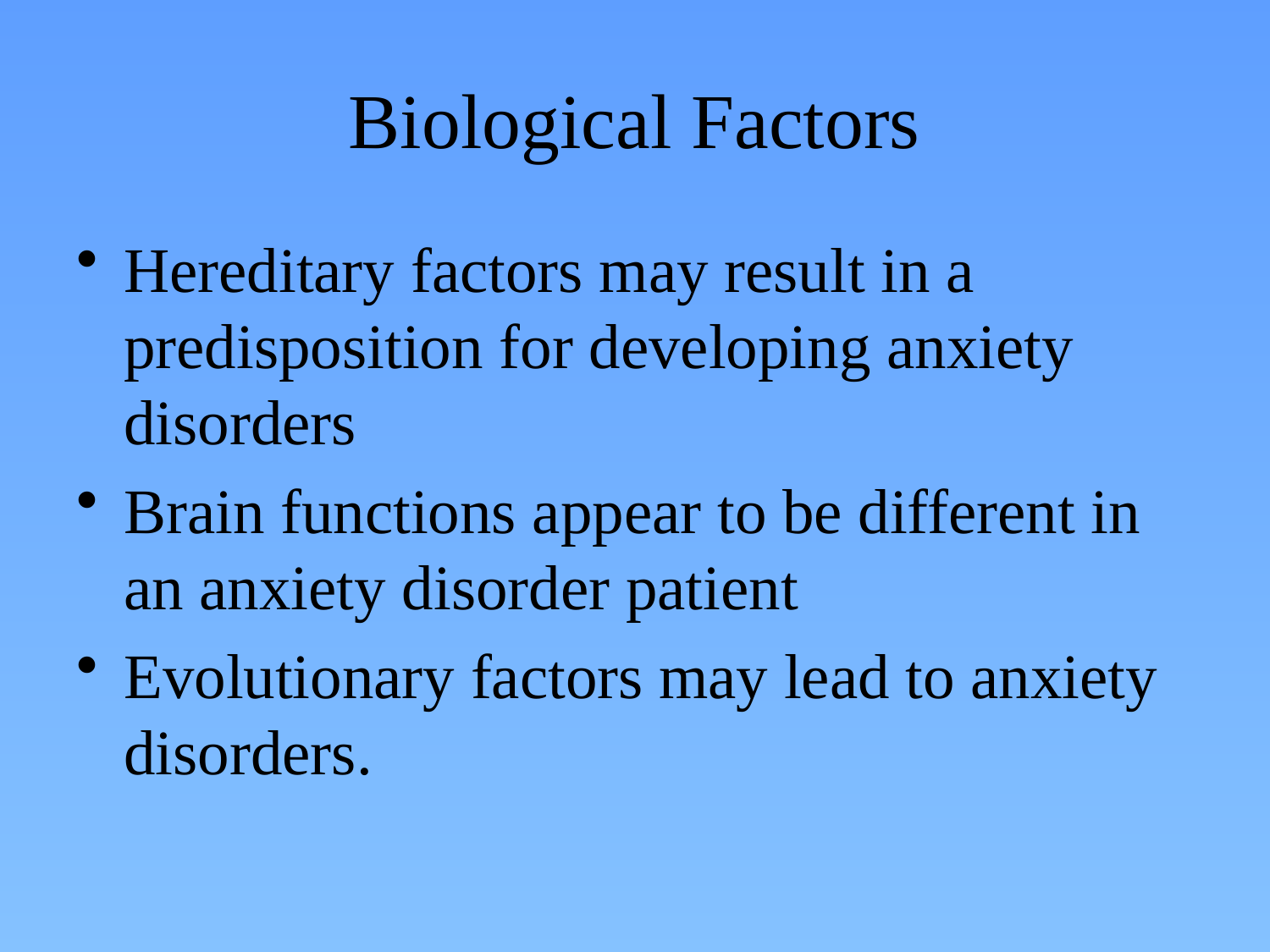

# Biological Factors
Hereditary factors may result in a predisposition for developing anxiety disorders
Brain functions appear to be different in an anxiety disorder patient
Evolutionary factors may lead to anxiety disorders.